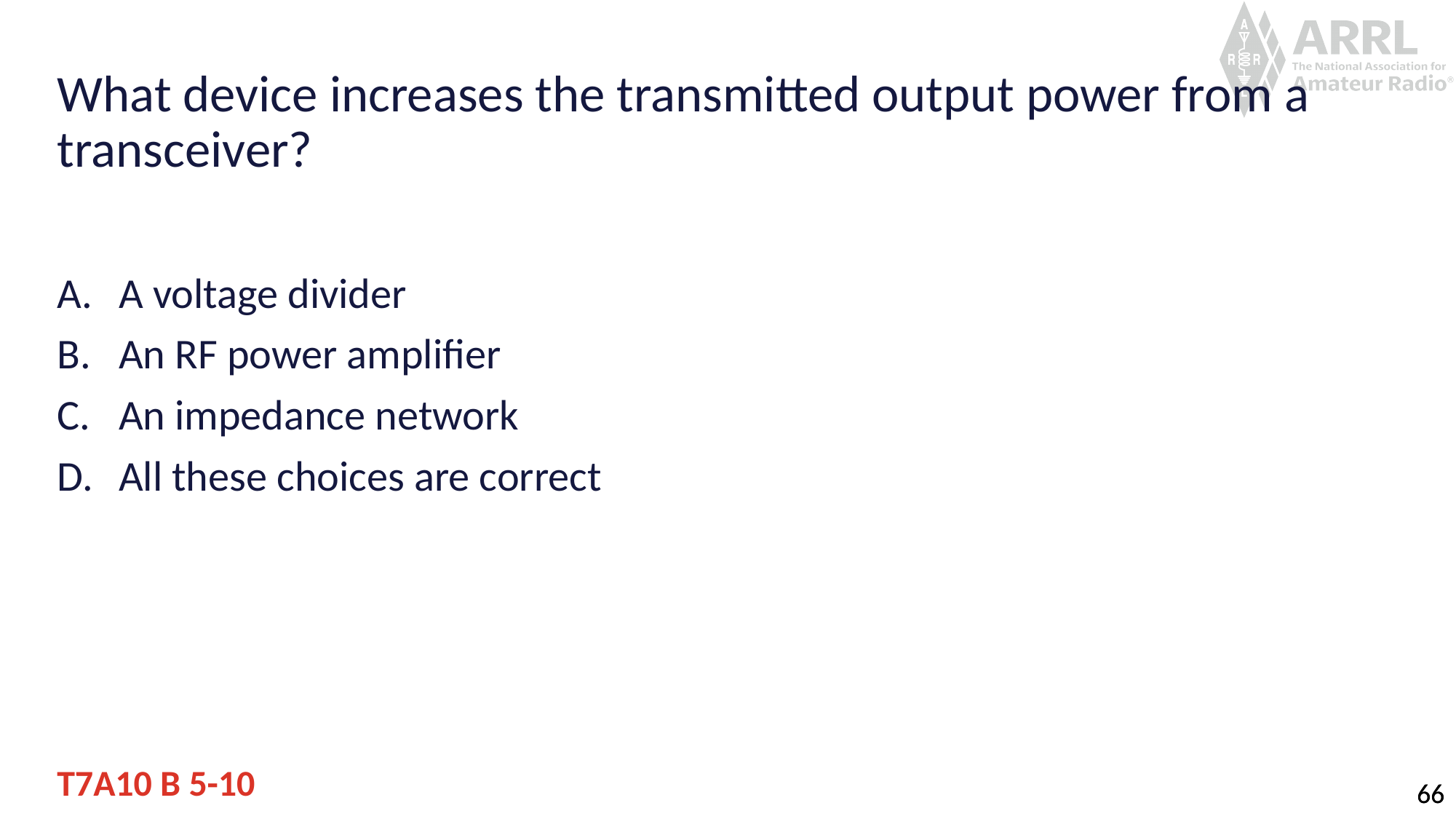

# What device increases the transmitted output power from a transceiver?
A voltage divider
An RF power amplifier
An impedance network
All these choices are correct
T7A10 B 5-10